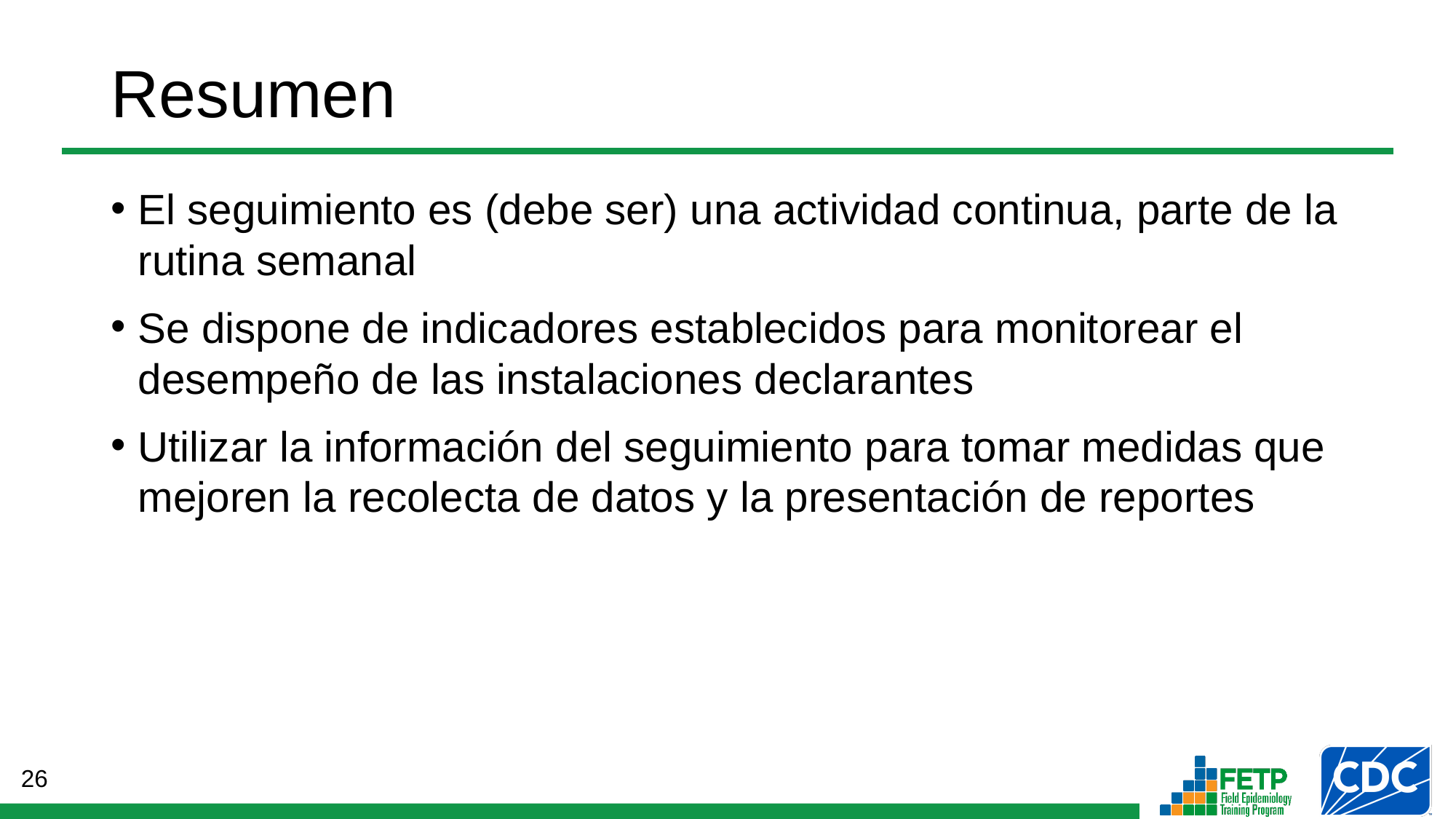

# Resumen
El seguimiento es (debe ser) una actividad continua, parte de la rutina semanal
Se dispone de indicadores establecidos para monitorear el desempeño de las instalaciones declarantes
Utilizar la información del seguimiento para tomar medidas que mejoren la recolecta de datos y la presentación de reportes